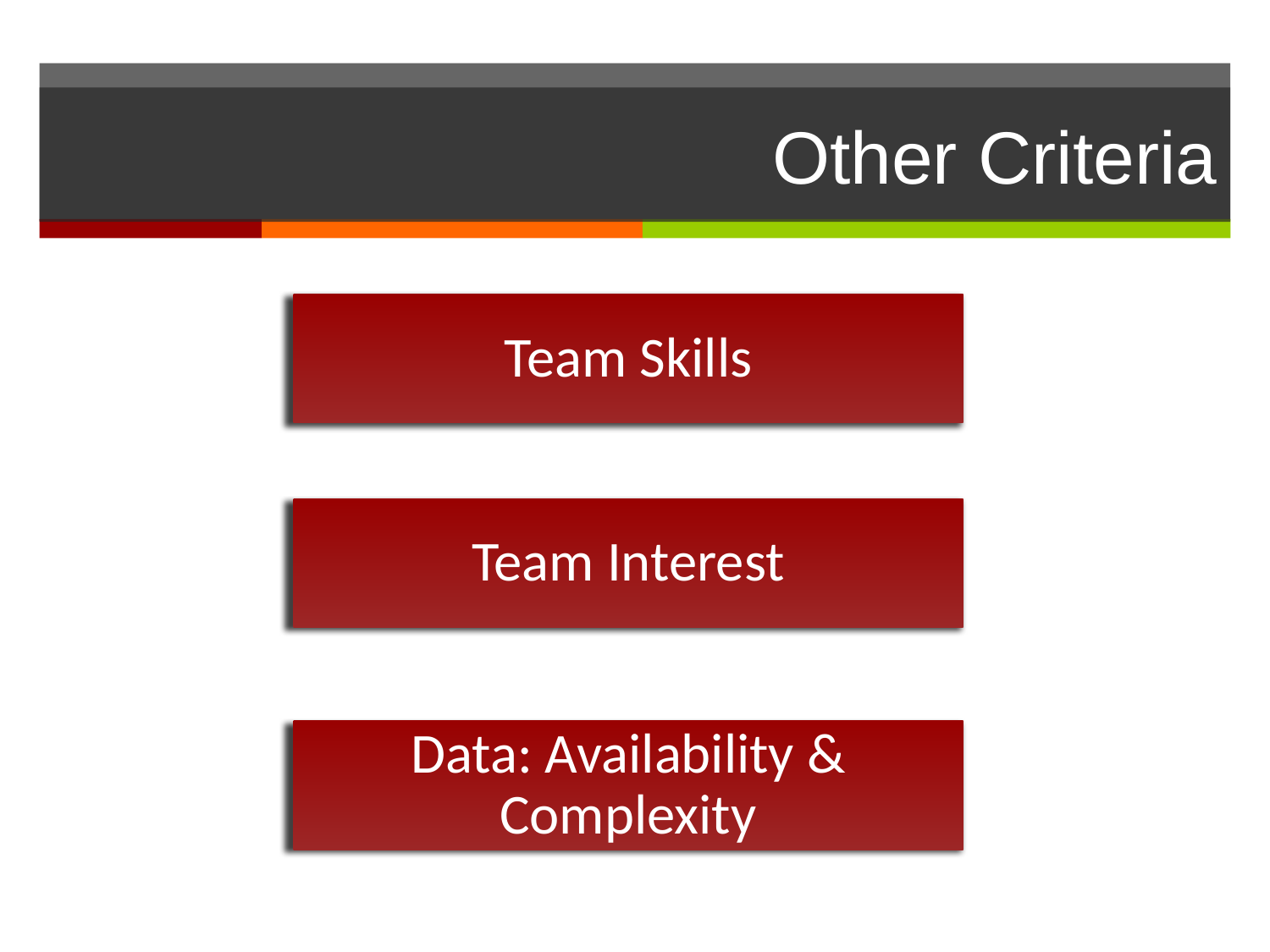

# Other Criteria

Team Skills

Team Interest

Data: Availability & Complexity